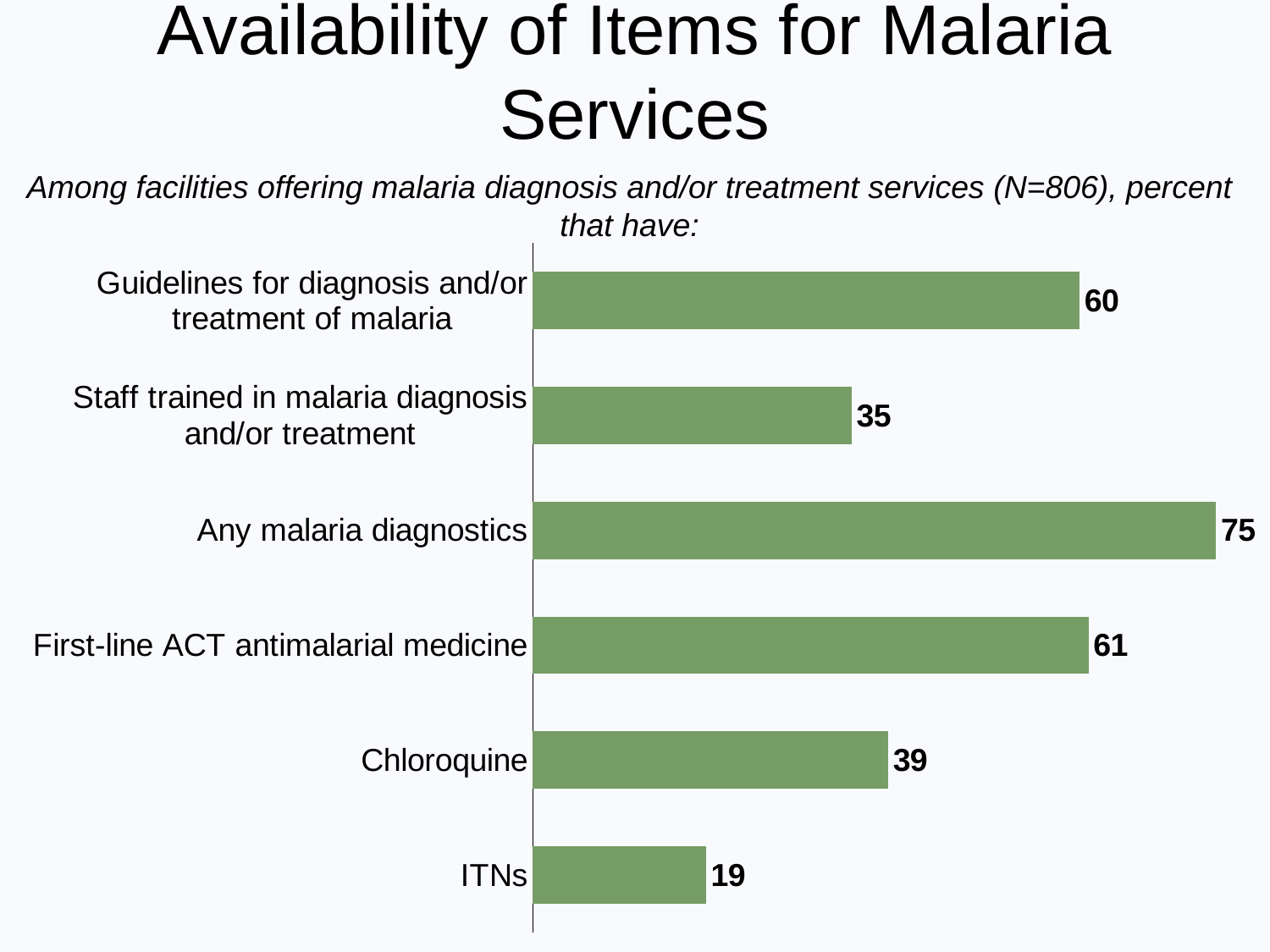

Availability of Items for Malaria Services
Among facilities offering malaria diagnosis and/or treatment services (N=806), percent that have:

### Chart

| Category | Column1 |
|---|---|
| Guidelines for diagnosis and/or treatment of malaria | 60.0 |
| Staff trained in malaria diagnosis and/or treatment | 35.0 |
| Any malaria diagnostics | 75.0 |
| First-line ACT antimalarial medicine | 61.0 |
| Chloroquine | 39.0 |
| ITNs | 19.0 |